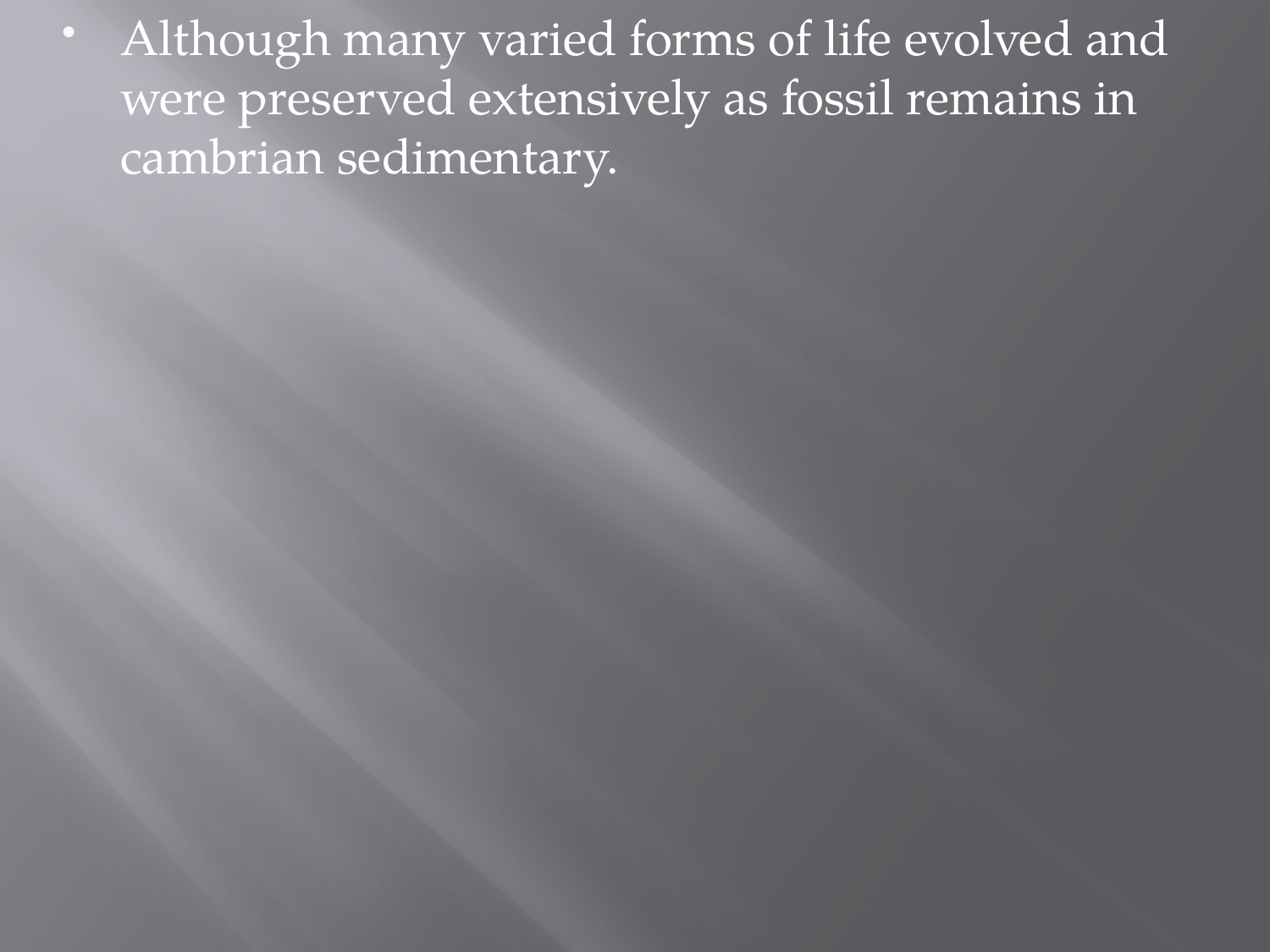

Although many varied forms of life evolved and were preserved extensively as fossil remains in cambrian sedimentary.